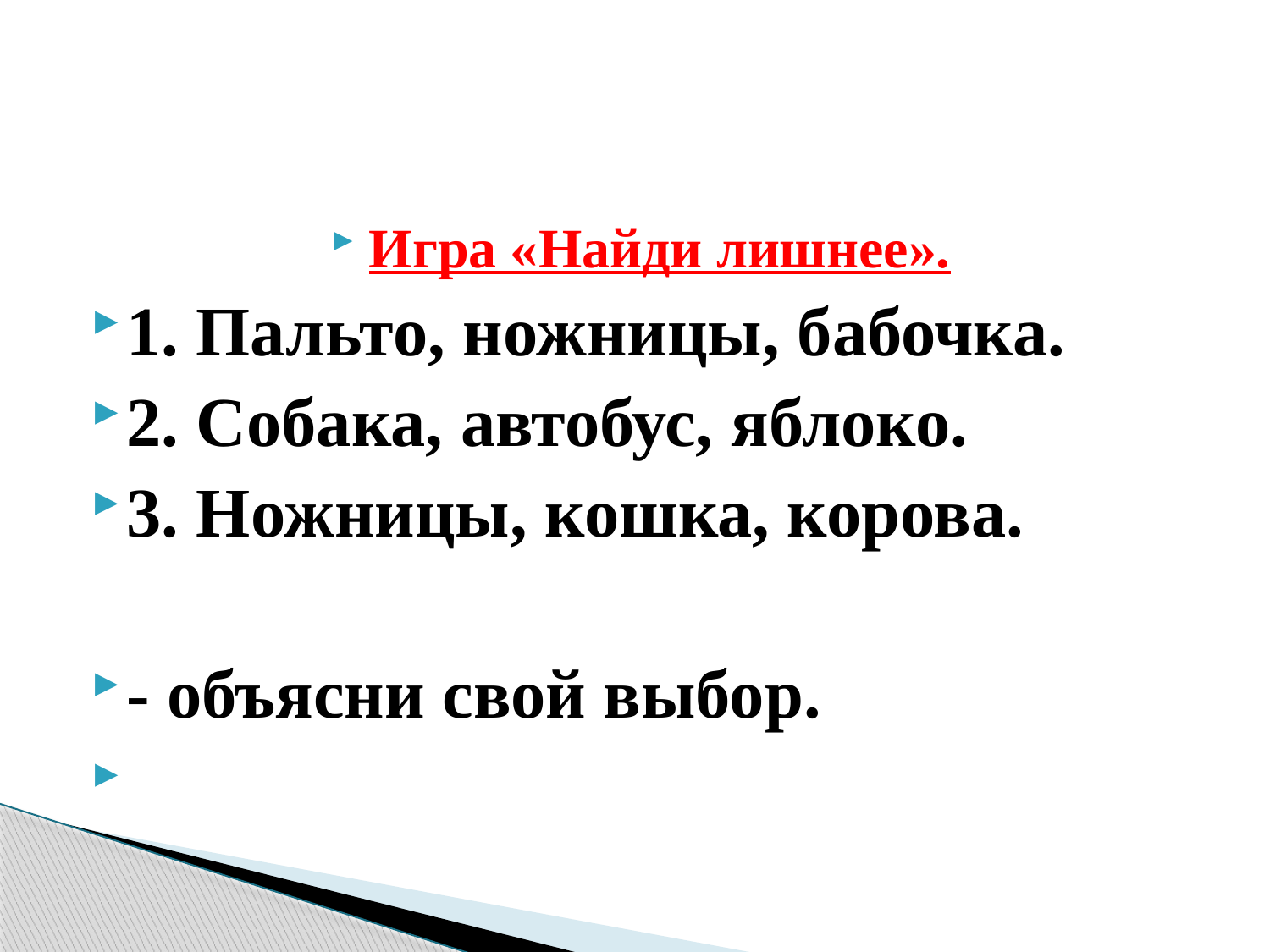

#
Игра «Найди лишнее».
1. Пальто, ножницы, бабочка.
2. Собака, автобус, яблоко.
3. Ножницы, кошка, корова.

- объясни свой выбор.